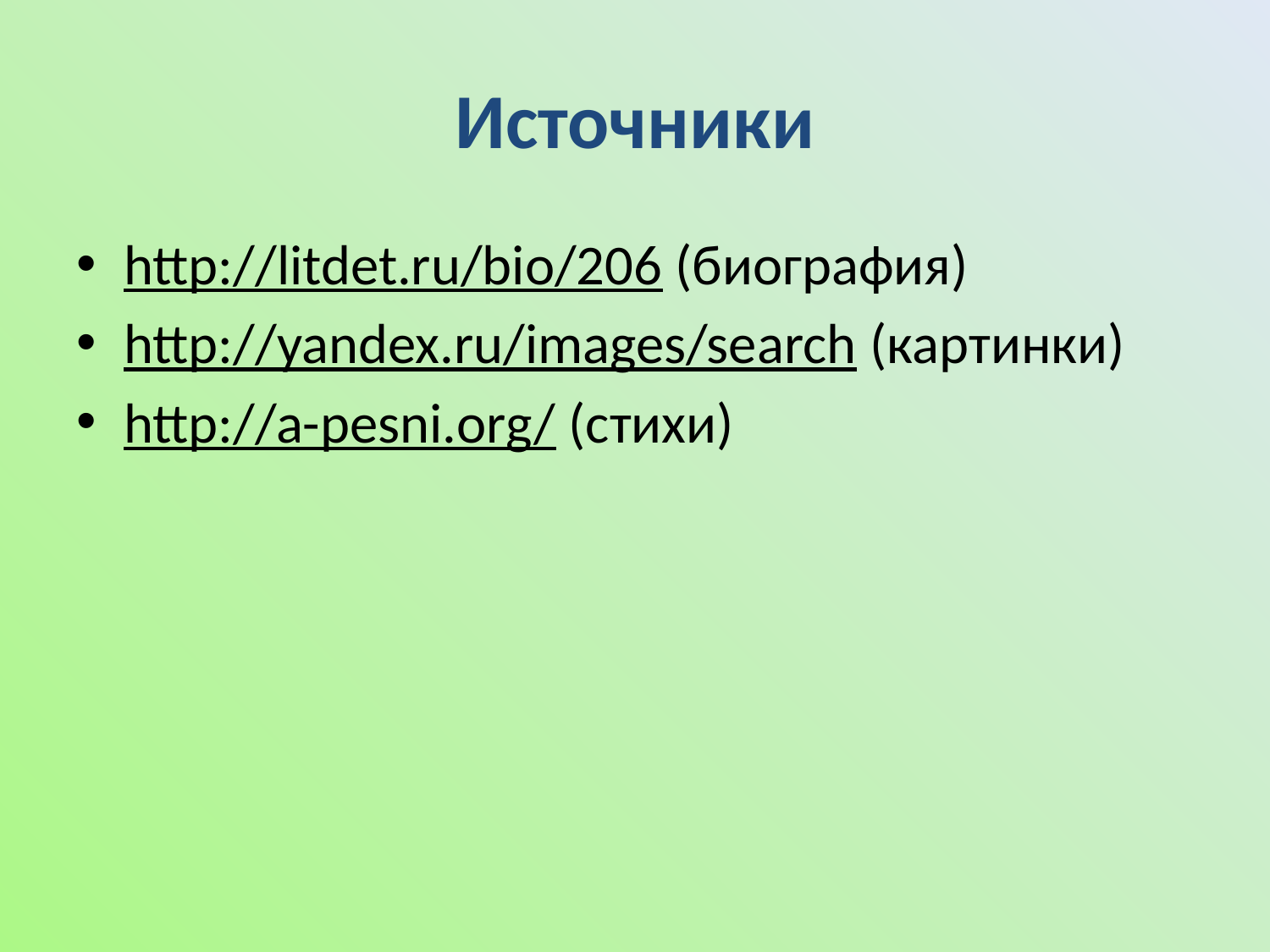

# Источники
http://litdet.ru/bio/206 (биография)
http://yandex.ru/images/search (картинки)
http://a-pesni.org/ (стихи)